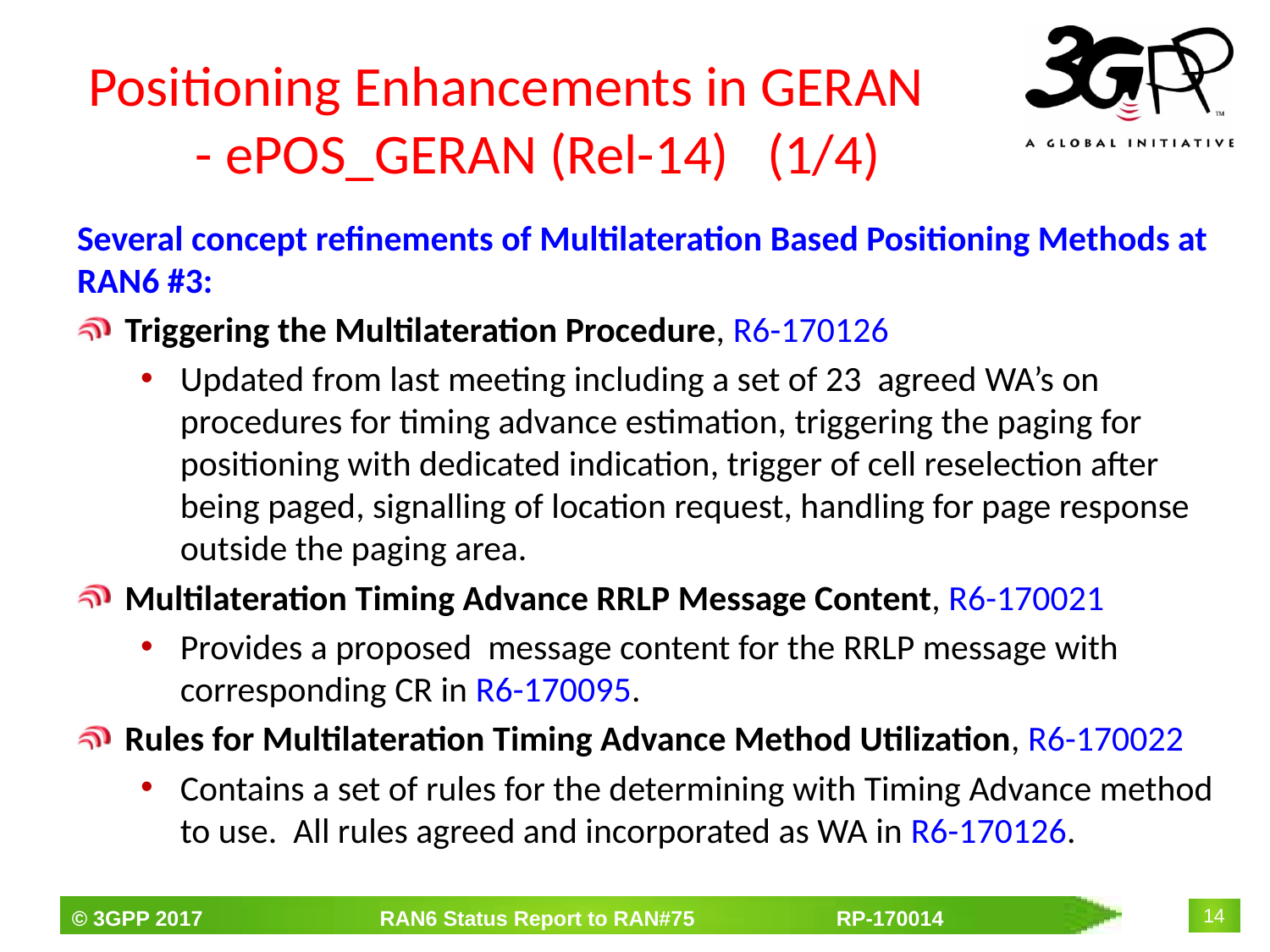

# Positioning Enhancements in GERAN      - ePOS_GERAN (Rel-14)   (1/4)
Several concept refinements of Multilateration Based Positioning Methods at RAN6 #3:
Triggering the Multilateration Procedure, R6-170126
Updated from last meeting including a set of 23  agreed WA’s on procedures for timing advance estimation, triggering the paging for positioning with dedicated indication, trigger of cell reselection after being paged, signalling of location request, handling for page response outside the paging area.
Multilateration Timing Advance RRLP Message Content, R6-170021
Provides a proposed  message content for the RRLP message with corresponding CR in R6-170095.
Rules for Multilateration Timing Advance Method Utilization, R6-170022
Contains a set of rules for the determining with Timing Advance method to use.  All rules agreed and incorporated as WA in R6-170126.